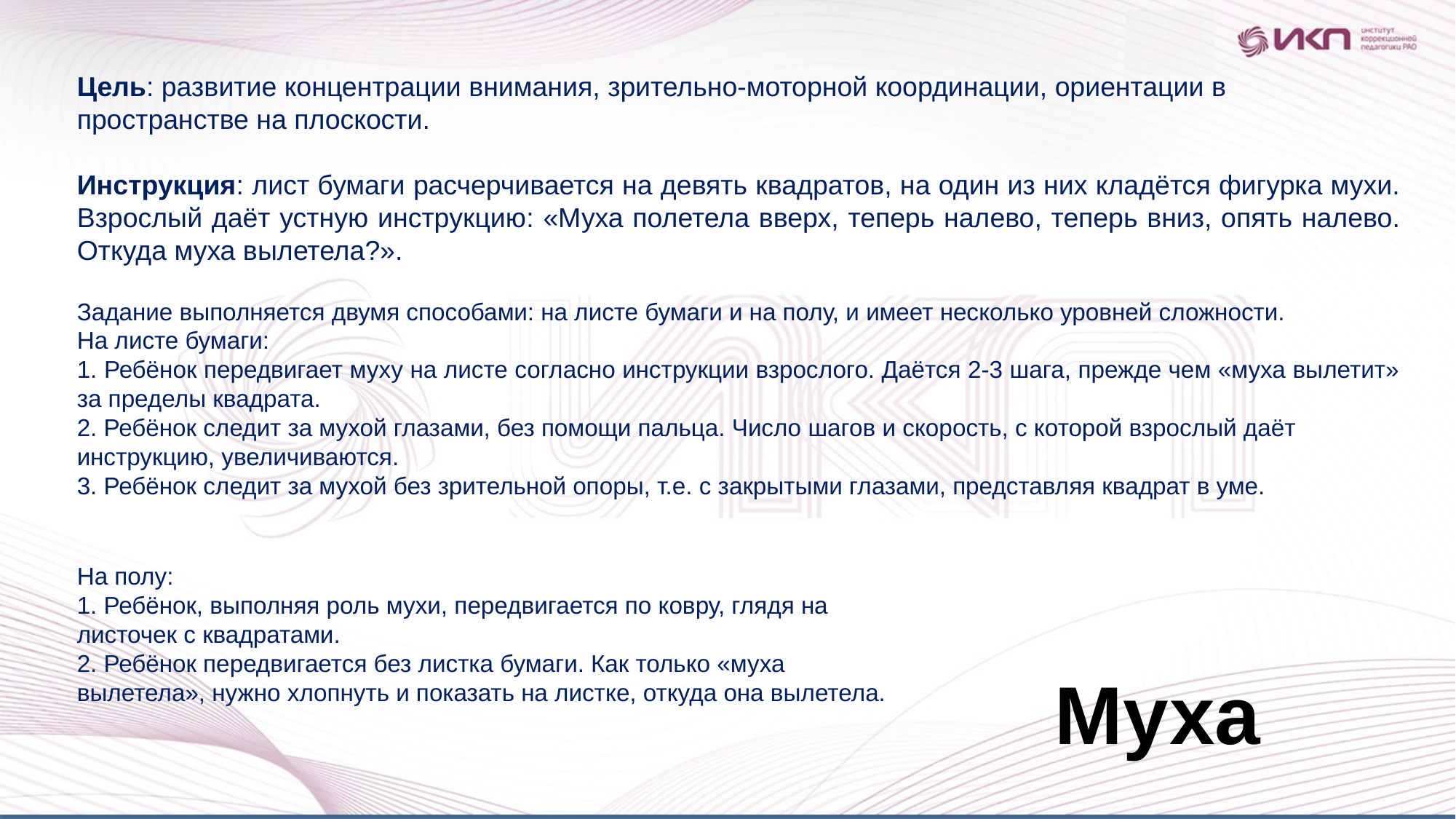

Цель: развитие концентрации внимания, зрительно-моторной координации, ориентации в пространстве на плоскости.

Инструкция: лист бумаги расчерчивается на девять квадратов, на один из них кладётся фигурка мухи. Взрослый даёт устную инструкцию: «Муха полетела вверх, теперь налево, теперь вниз, опять налево. Откуда муха вылетела?».
Задание выполняется двумя способами: на листе бумаги и на полу, и имеет несколько уровней сложности.
На листе бумаги:
1. Ребёнок передвигает муху на листе согласно инструкции взрослого. Даётся 2-3 шага, прежде чем «муха вылетит» за пределы квадрата.
2. Ребёнок следит за мухой глазами, без помощи пальца. Число шагов и скорость, с которой взрослый даёт инструкцию, увеличиваются.
3. Ребёнок следит за мухой без зрительной опоры, т.е. с закрытыми глазами, представляя квадрат в уме.
На полу:
1. Ребёнок, выполняя роль мухи, передвигается по ковру, глядя на листочек с квадратами.
2. Ребёнок передвигается без листка бумаги. Как только «муха вылетела», нужно хлопнуть и показать на листке, откуда она вылетела.
Муха